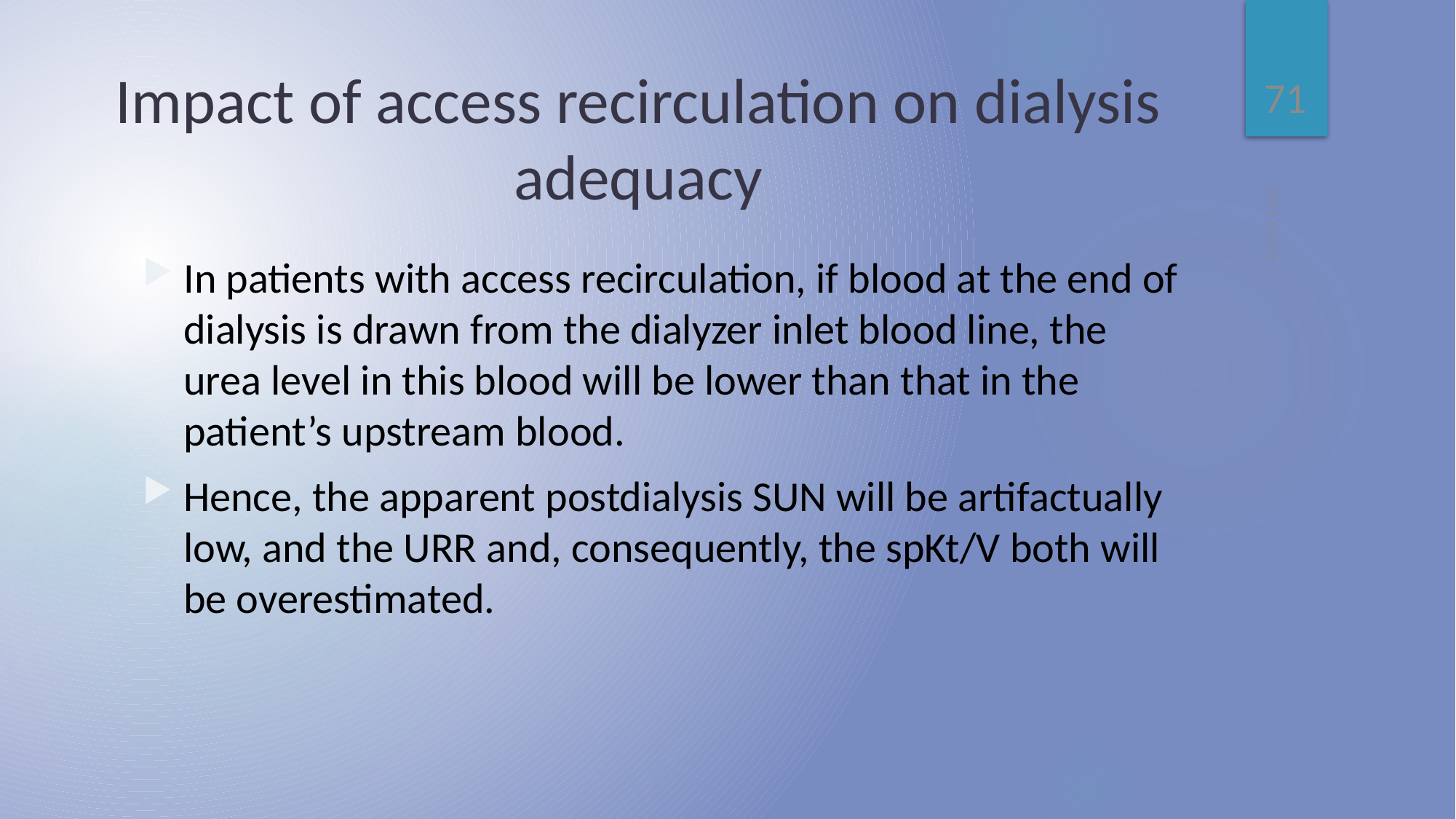

71
# Impact of access recirculation on dialysis adequacy
1401.04.09
In patients with access recirculation, if blood at the end of dialysis is drawn from the dialyzer inlet blood line, the urea level in this blood will be lower than that in the patient’s upstream blood.
Hence, the apparent postdialysis SUN will be artifactually low, and the URR and, consequently, the spKt/V both will be overestimated.